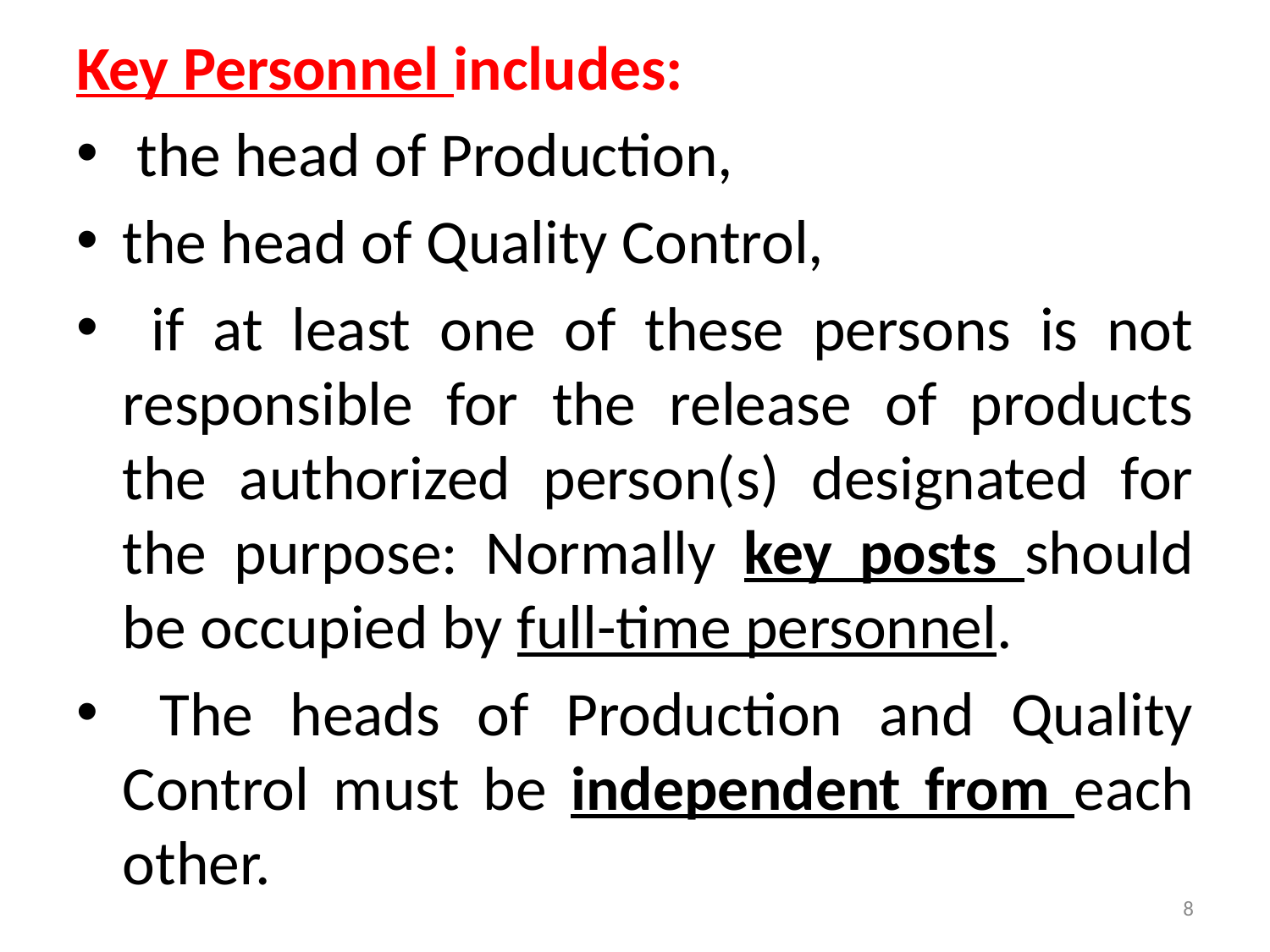

Key Personnel includes:
 the head of Production,
the head of Quality Control,
 if at least one of these persons is not responsible for the release of products the authorized person(s) designated for the purpose: Normally key posts should be occupied by full-time personnel.
 The heads of Production and Quality Control must be independent from each other.
8